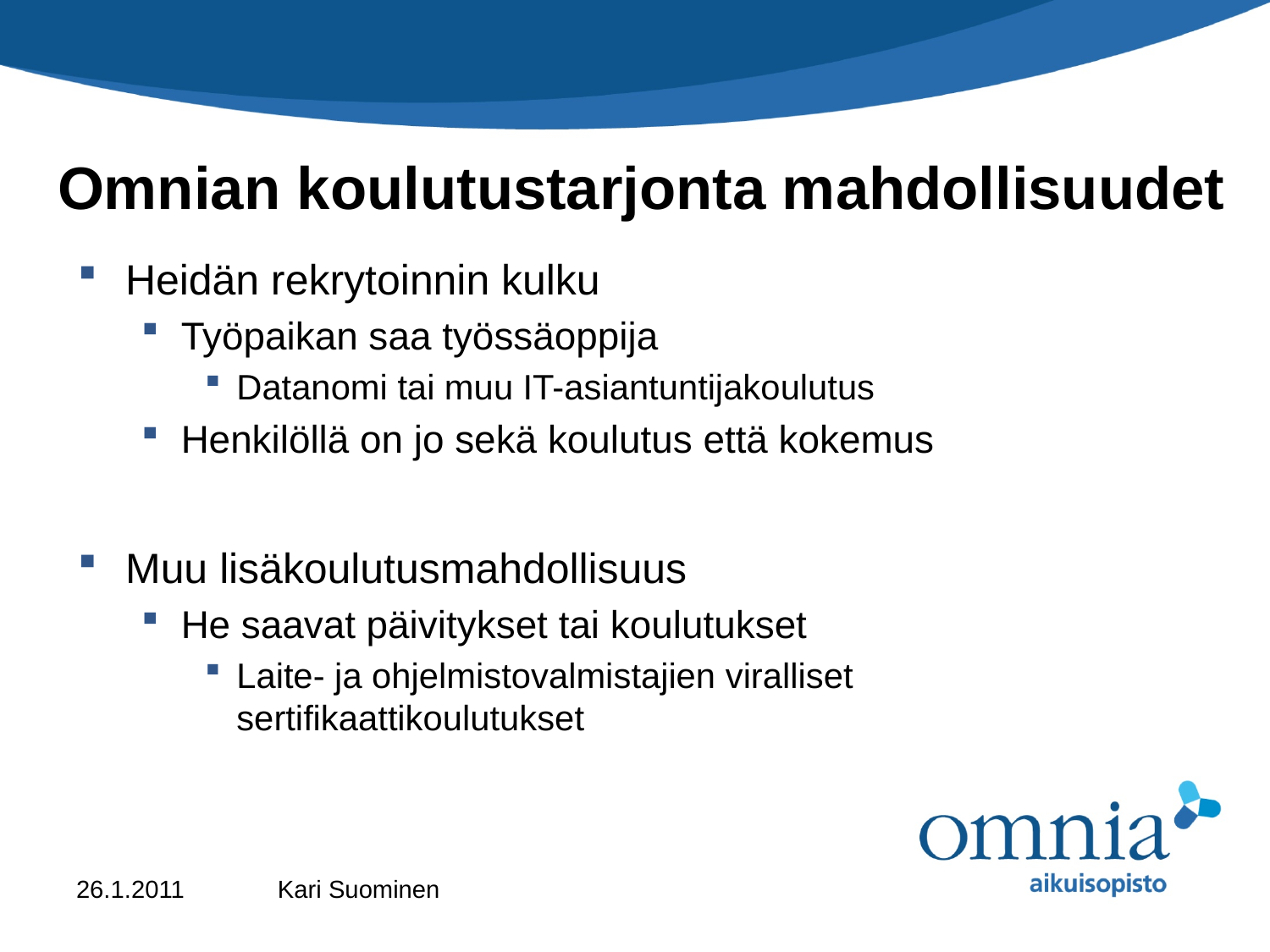

# Omnian koulutustarjonta mahdollisuudet
Heidän rekrytoinnin kulku
Työpaikan saa työssäoppija
Datanomi tai muu IT-asiantuntijakoulutus
Henkilöllä on jo sekä koulutus että kokemus

Muu lisäkoulutusmahdollisuus
He saavat päivitykset tai koulutukset
Laite- ja ohjelmistovalmistajien viralliset sertifikaattikoulutukset

26.1.2011
Kari Suominen